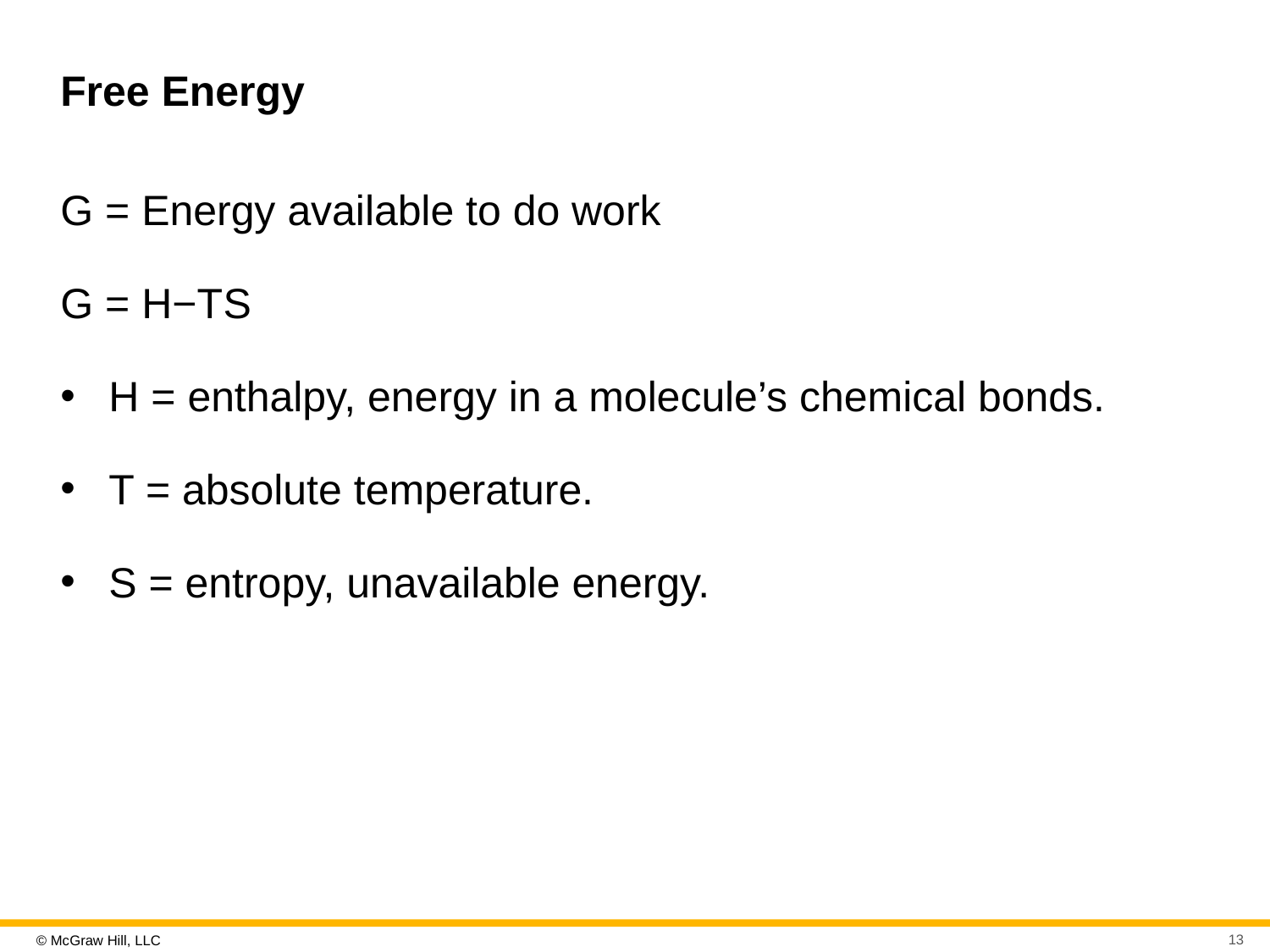

# Free Energy
G = Energy available to do work
G = H−T S
H = enthalpy, energy in a molecule’s chemical bonds.
T = absolute temperature.
S = entropy, unavailable energy.
13